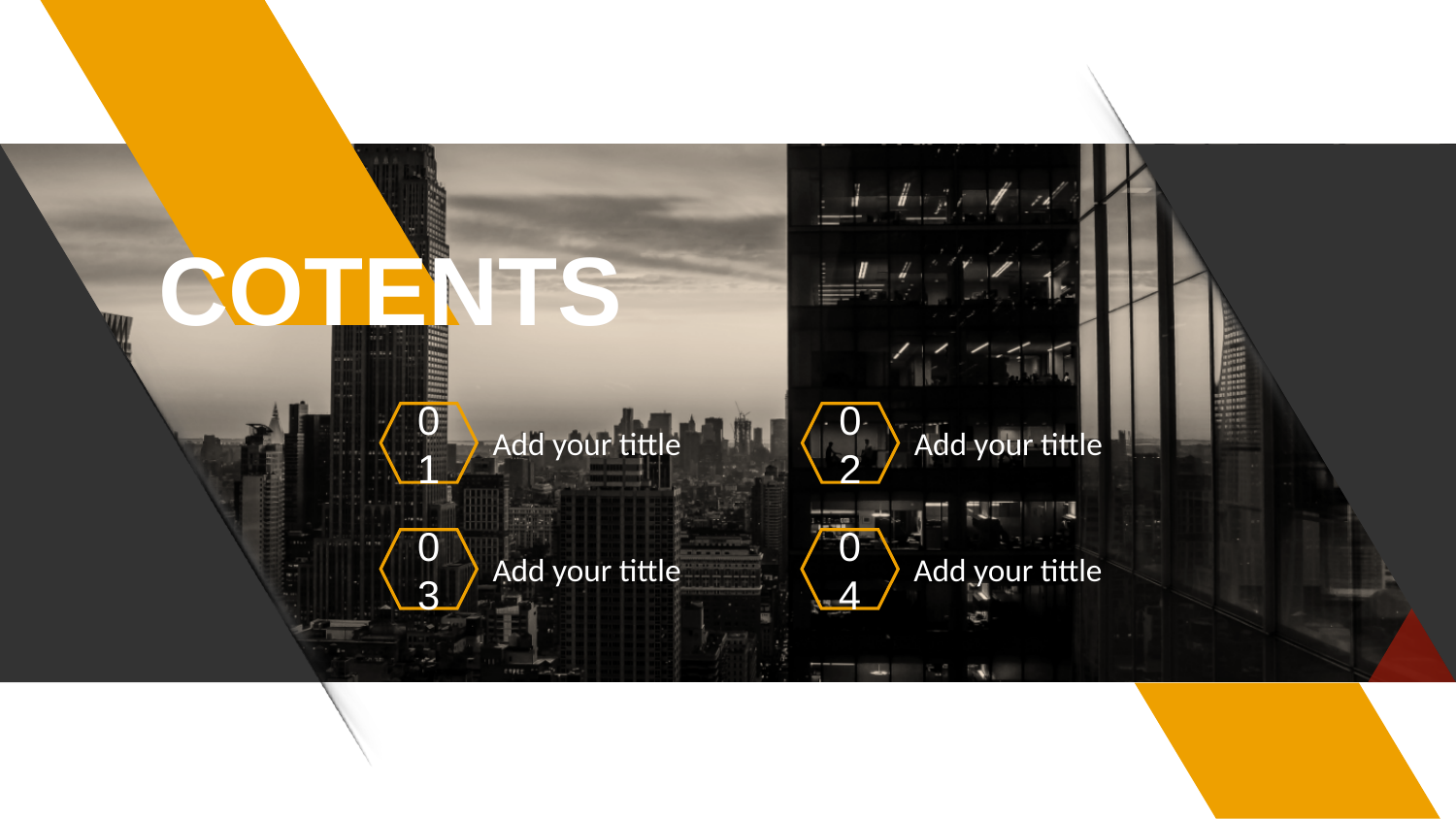

COTENTS
01
Add your tittle
02
Add your tittle
03
Add your tittle
04
Add your tittle